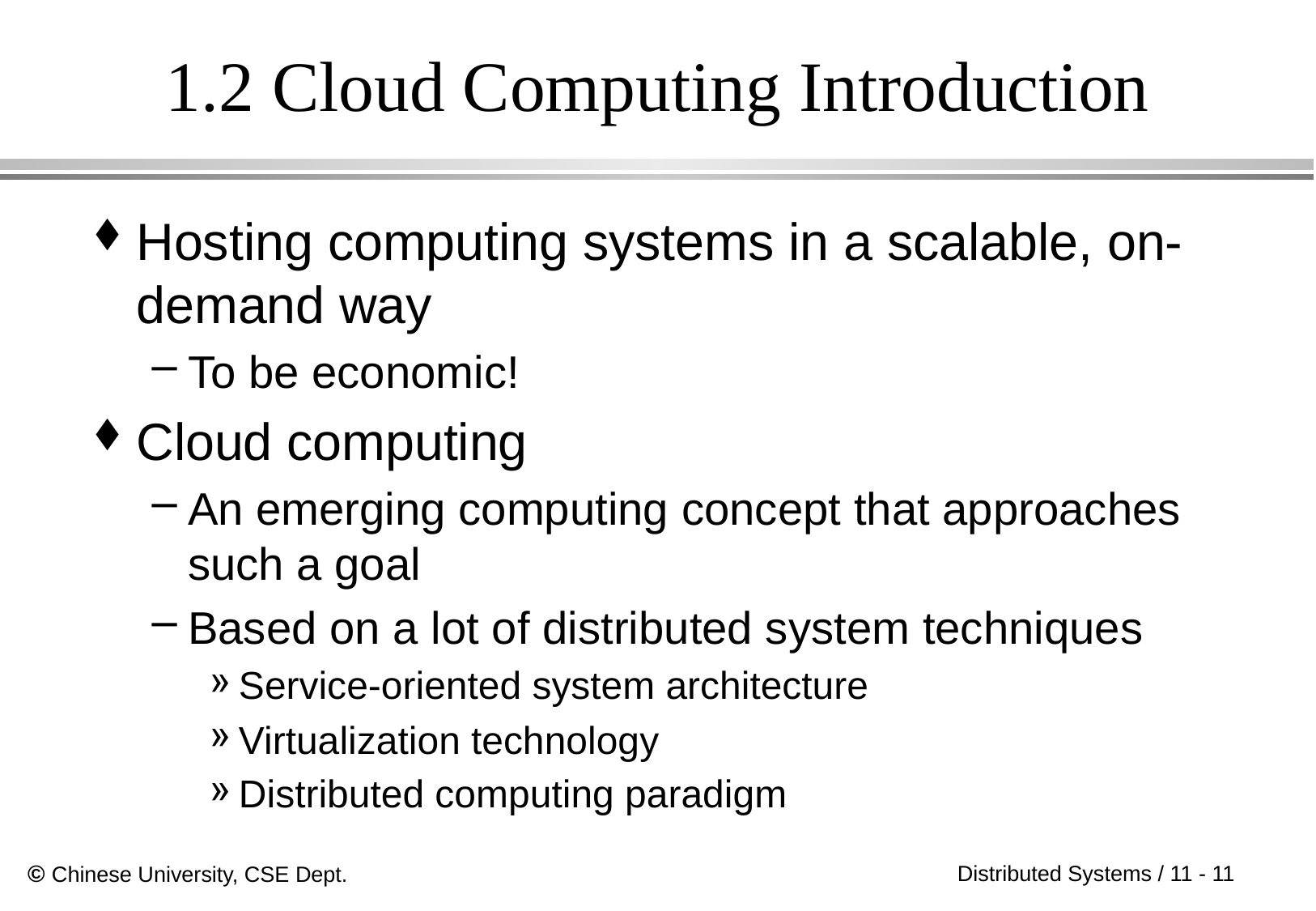

# 1.2 Cloud Computing Introduction
Hosting computing systems in a scalable, on-demand way
To be economic!
Cloud computing
An emerging computing concept that approaches such a goal
Based on a lot of distributed system techniques
Service-oriented system architecture
Virtualization technology
Distributed computing paradigm